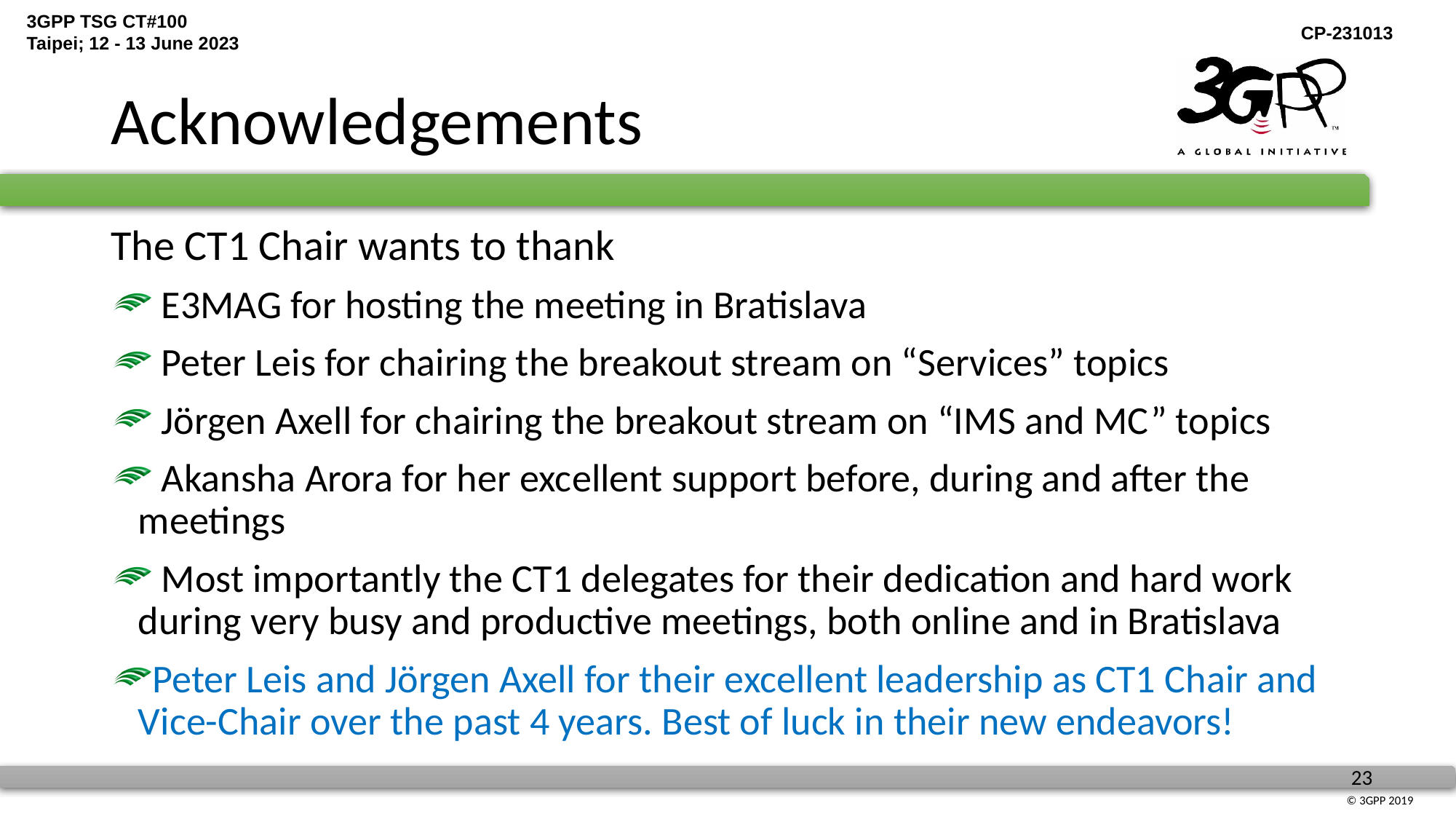

# Acknowledgements
The CT1 Chair wants to thank
 E3MAG for hosting the meeting in Bratislava
 Peter Leis for chairing the breakout stream on “Services” topics
 Jörgen Axell for chairing the breakout stream on “IMS and MC” topics
 Akansha Arora for her excellent support before, during and after the meetings
 Most importantly the CT1 delegates for their dedication and hard work during very busy and productive meetings, both online and in Bratislava
Peter Leis and Jörgen Axell for their excellent leadership as CT1 Chair and  Vice-Chair over the past 4 years. Best of luck in their new endeavors!